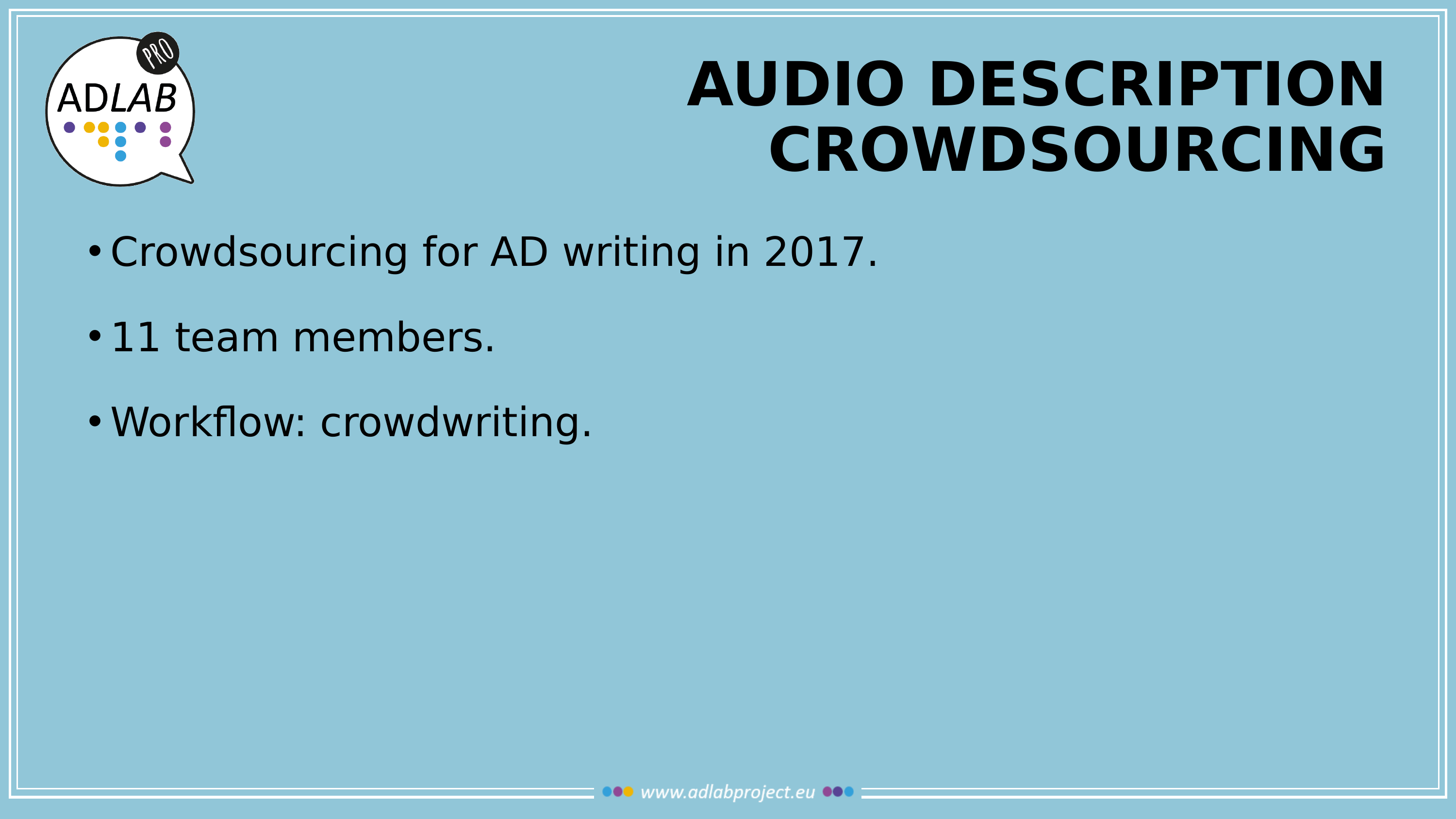

# AUDIO DESCRIPTION Crowdsourcing
Crowdsourcing for AD writing in 2017.
11 team members.
Workflow: crowdwriting.